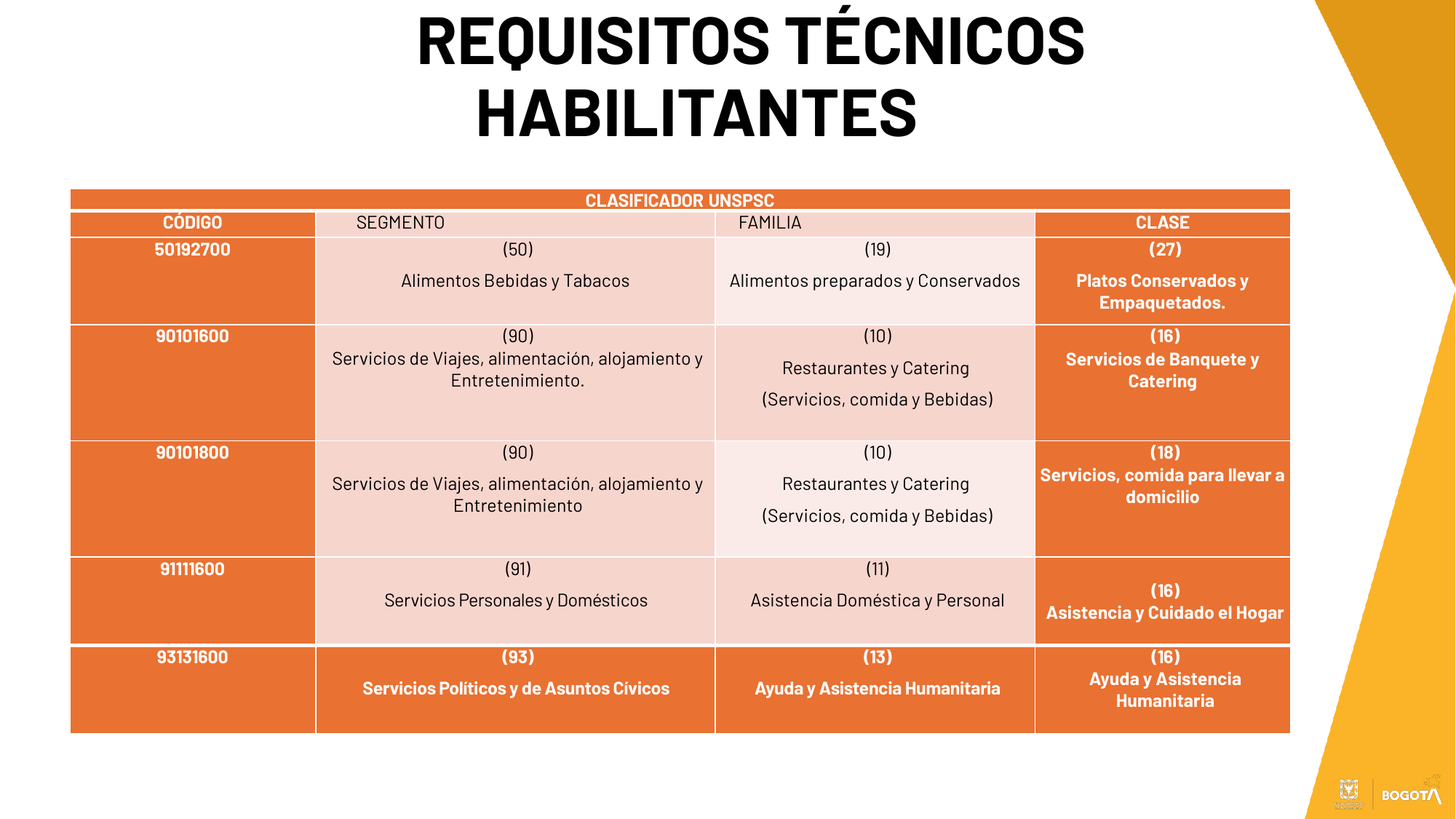

# REQUISITOS TÉCNICOS HABILITANTES
| CLASIFICADOR UNSPSC |  |  |  |
| --- | --- | --- | --- |
| CÓDIGO | SEGMENTO | FAMILIA | CLASE |
| 50192700 | (50) Alimentos Bebidas y Tabacos | (19) Alimentos preparados y Conservados | (27) Platos Conservados y Empaquetados. |
| 90101600 | (90) Servicios de Viajes, alimentación, alojamiento y Entretenimiento. | (10) Restaurantes y Catering (Servicios, comida y Bebidas) | (16) Servicios de Banquete y Catering |
| 90101800 | (90) Servicios de Viajes, alimentación, alojamiento y Entretenimiento | (10) Restaurantes y Catering (Servicios, comida y Bebidas) | (18) Servicios, comida para llevar a domicilio |
| 91111600 | (91) Servicios Personales y Domésticos | (11) Asistencia Doméstica y Personal | (16) Asistencia y Cuidado el Hogar |
| 93131600 | (93) Servicios Políticos y de Asuntos Cívicos | (13) Ayuda y Asistencia Humanitaria | (16) Ayuda y Asistencia Humanitaria |